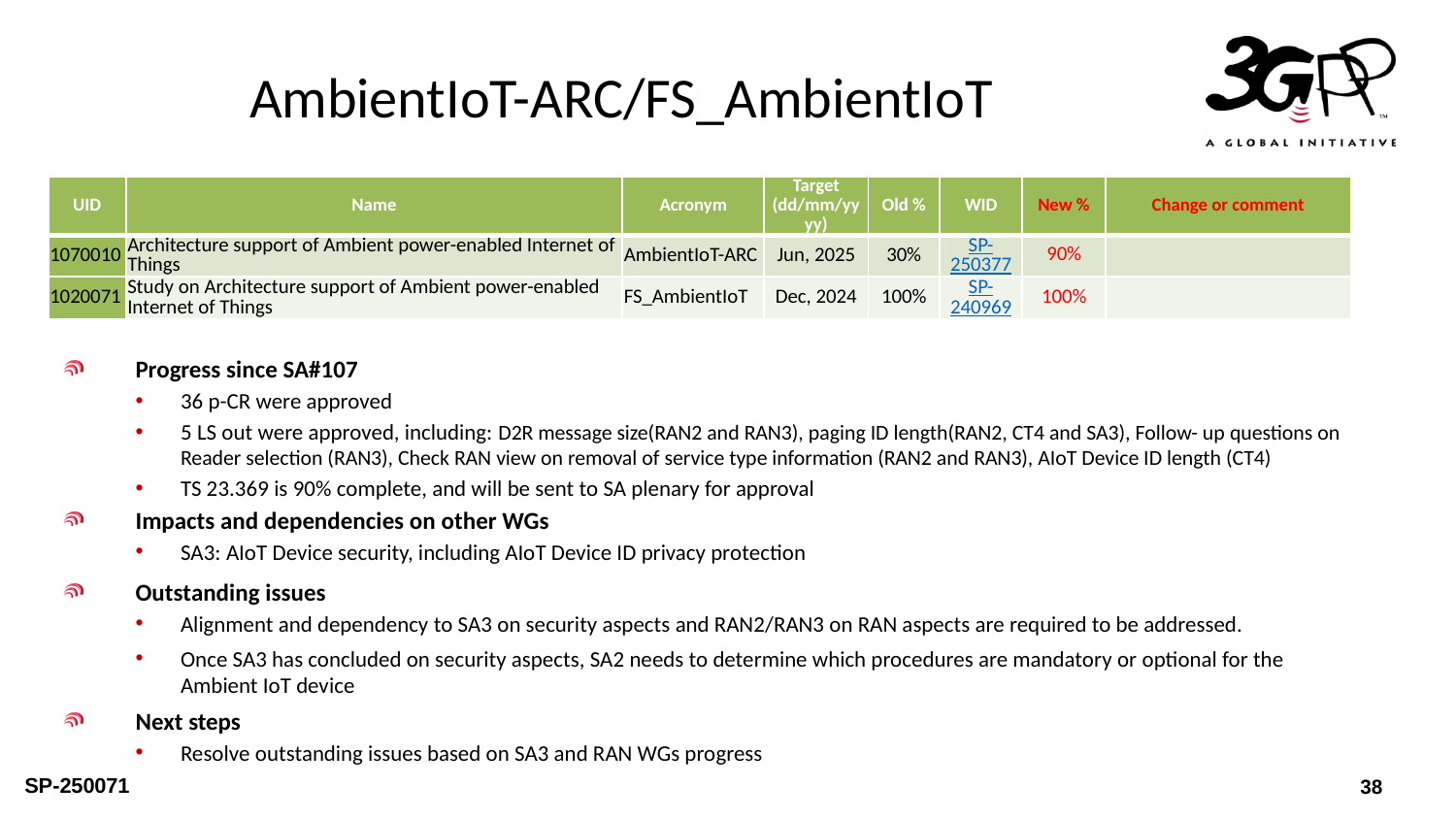

# AmbientIoT-ARC/FS_AmbientIoT
| UID | Name | Acronym | Target (dd/mm/yyyy) | Old % | WID | New % | Change or comment |
| --- | --- | --- | --- | --- | --- | --- | --- |
| 1070010 | Architecture support of Ambient power-enabled Internet of Things | AmbientIoT-ARC | Jun, 2025 | 30% | SP-250377 | 90% |  |
| 1020071 | Study on Architecture support of Ambient power-enabled Internet of Things | FS\_AmbientIoT | Dec, 2024 | 100% | SP-240969 | 100% |  |
Progress since SA#107
36 p-CR were approved
5 LS out were approved, including: D2R message size(RAN2 and RAN3), paging ID length(RAN2, CT4 and SA3), Follow- up questions on Reader selection (RAN3), Check RAN view on removal of service type information (RAN2 and RAN3), AIoT Device ID length (CT4)
TS 23.369 is 90% complete, and will be sent to SA plenary for approval
Impacts and dependencies on other WGs
SA3: AIoT Device security, including AIoT Device ID privacy protection
Outstanding issues
Alignment and dependency to SA3 on security aspects and RAN2/RAN3 on RAN aspects are required to be addressed.
Once SA3 has concluded on security aspects, SA2 needs to determine which procedures are mandatory or optional for the Ambient IoT device
Next steps
Resolve outstanding issues based on SA3 and RAN WGs progress